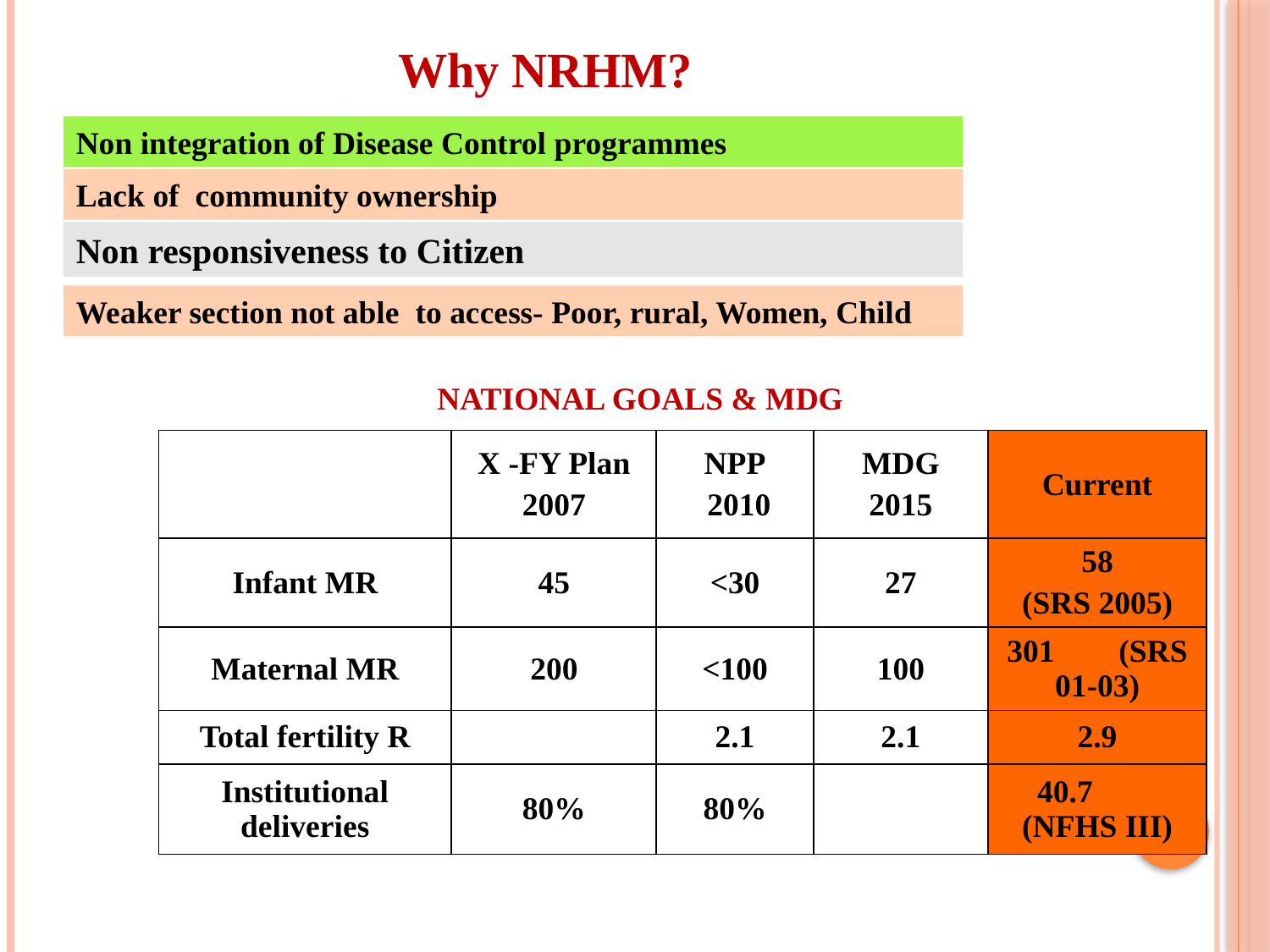

Why NRHM?
Non integration of Disease Control programmes
Lack of  community ownership
Non responsiveness to Citizen
Weaker section not able  to access- Poor, rural, Women, Child
NATIONAL GOALS & MDG
|  | X -FY Plan 2007 | NPP 2010 | MDG 2015 | Current |
| --- | --- | --- | --- | --- |
| Infant MR | 45 | <30 | 27 | 58 (SRS 2005) |
| Maternal MR | 200 | <100 | 100 | 301 (SRS 01-03) |
| Total fertility R |  | 2.1 | 2.1 | 2.9 |
| Institutional deliveries | 80% | 80% |  | 40.7 (NFHS III) |